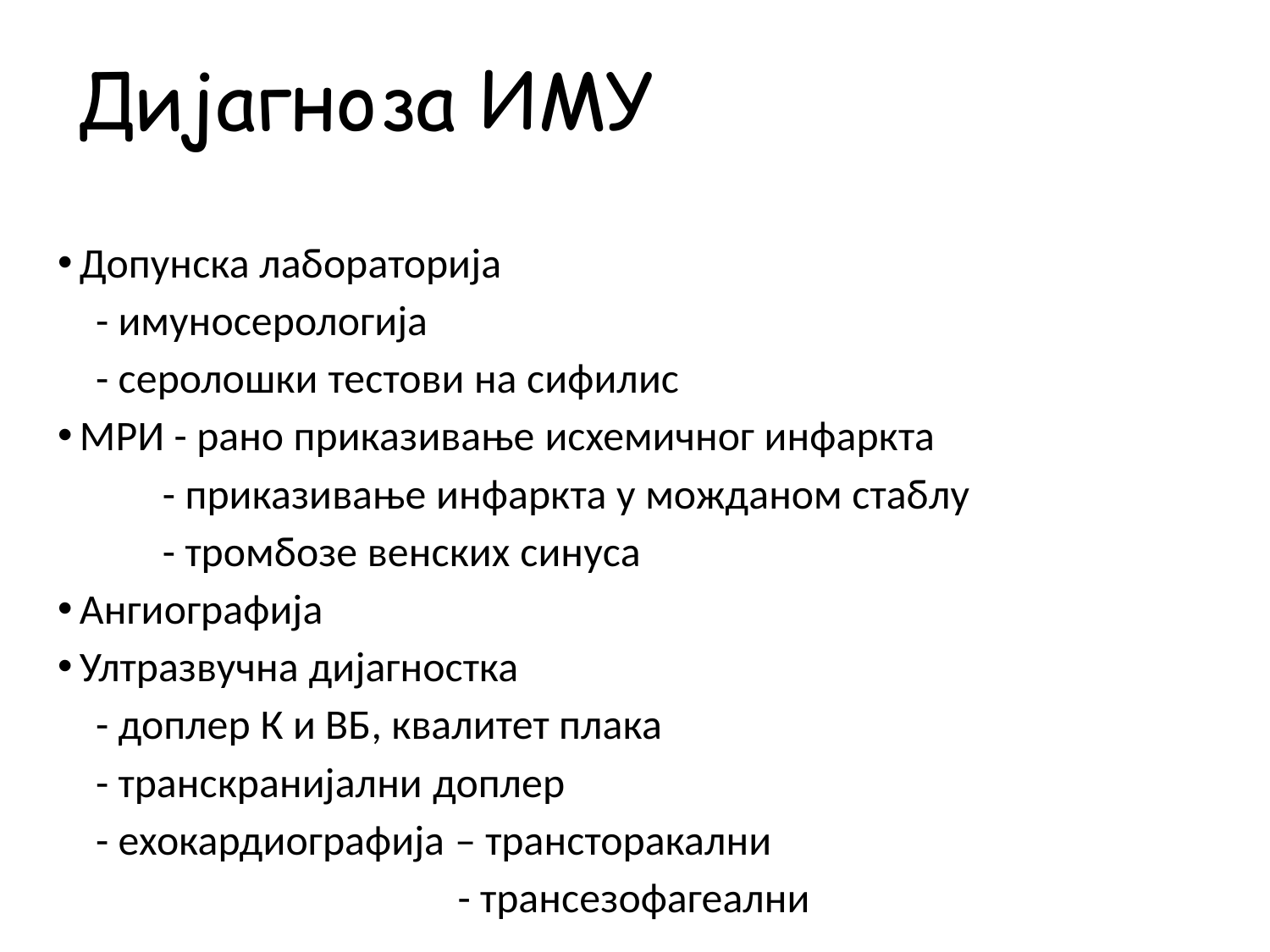

# Дијагноза ИМУ

Допунска лабораторија
    - имуносерологија
    - серолошки тестови на сифилис
МРИ - рано приказивање исхемичног инфаркта
           - приказивање инфаркта у можданом стаблу
           - тромбозе венских синуса
Ангиографија
Ултразвучна дијагностка
    - доплер К и ВБ, квалитет плака
    - транскранијални доплер
    - ехокардиографија – трансторакални
                                          - трансезофагеални